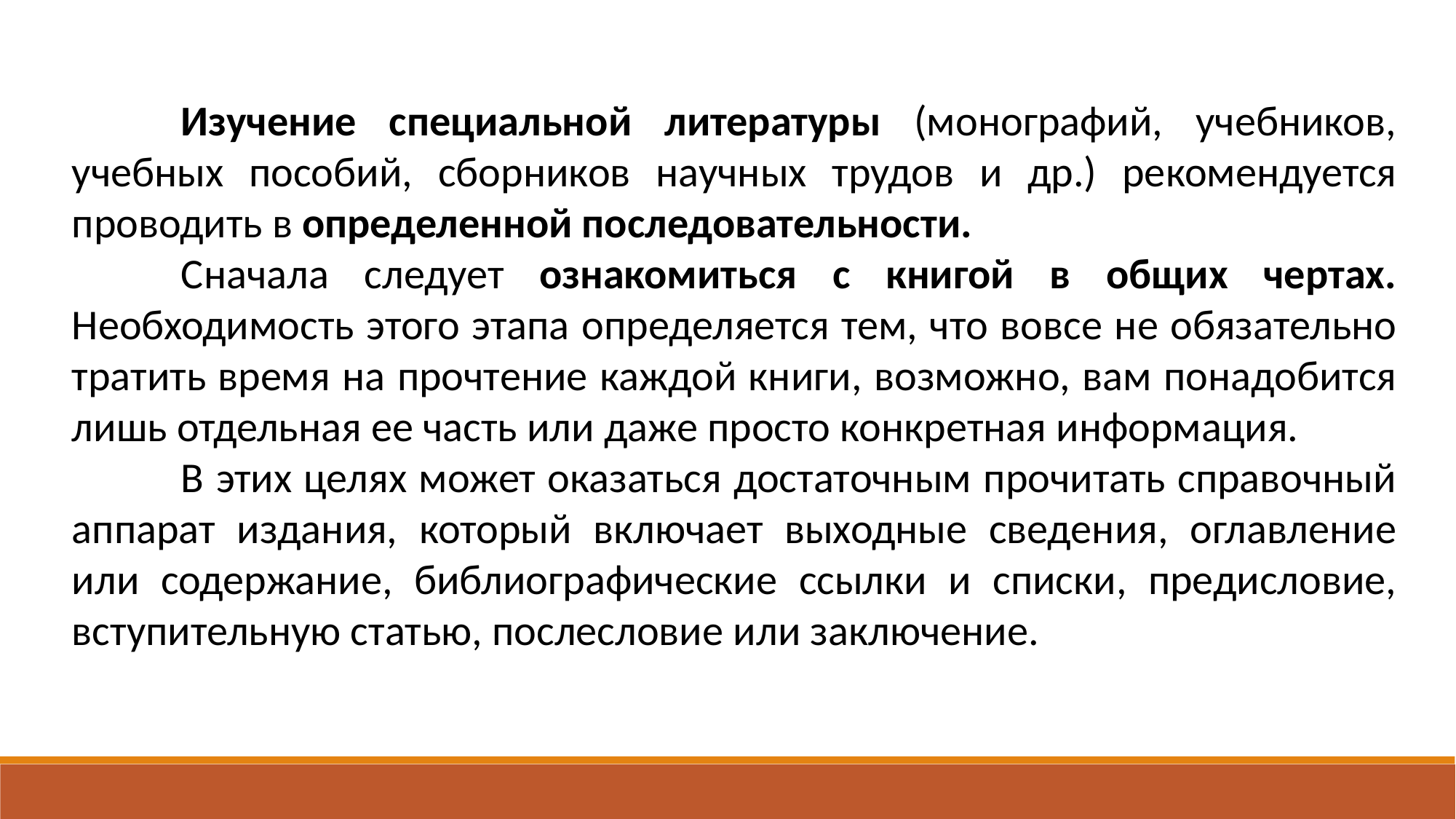

Изучение специальной литературы (монографий, учебников, учебных пособий, сборников научных трудов и др.) рекомендуется проводить в определенной последовательности.
	Сначала следует ознакомиться с книгой в общих чертах. Необходимость этого этапа определяется тем, что вовсе не обязательно тратить время на прочтение каждой книги, возможно, вам понадобится лишь отдельная ее часть или даже просто конкретная информация.
	В этих целях может оказаться достаточным прочитать справочный аппарат издания, который включает выходные сведения, оглавление или содержание, библиографические ссылки и списки, предисловие, вступительную статью, послесловие или заключение.